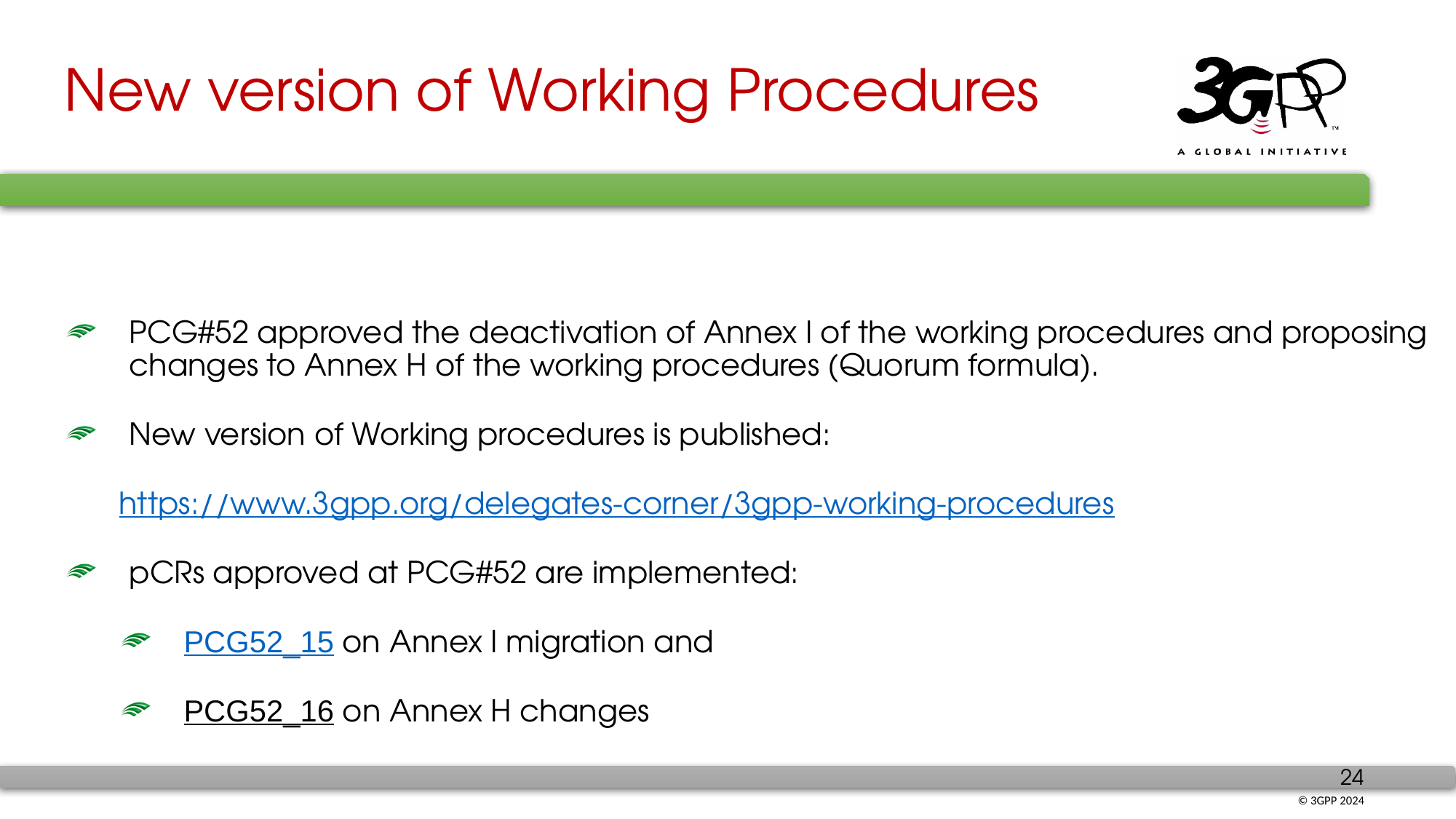

# New version of Working Procedures

PCG#52 approved the deactivation of Annex I of the working procedures and proposing changes to Annex H of the working procedures (Quorum formula).
New version of Working procedures is published:
https://www.3gpp.org/delegates-corner/3gpp-working-procedures
pCRs approved at PCG#52 are implemented:
PCG52_15 on Annex I migration and
PCG52_16 on Annex H changes